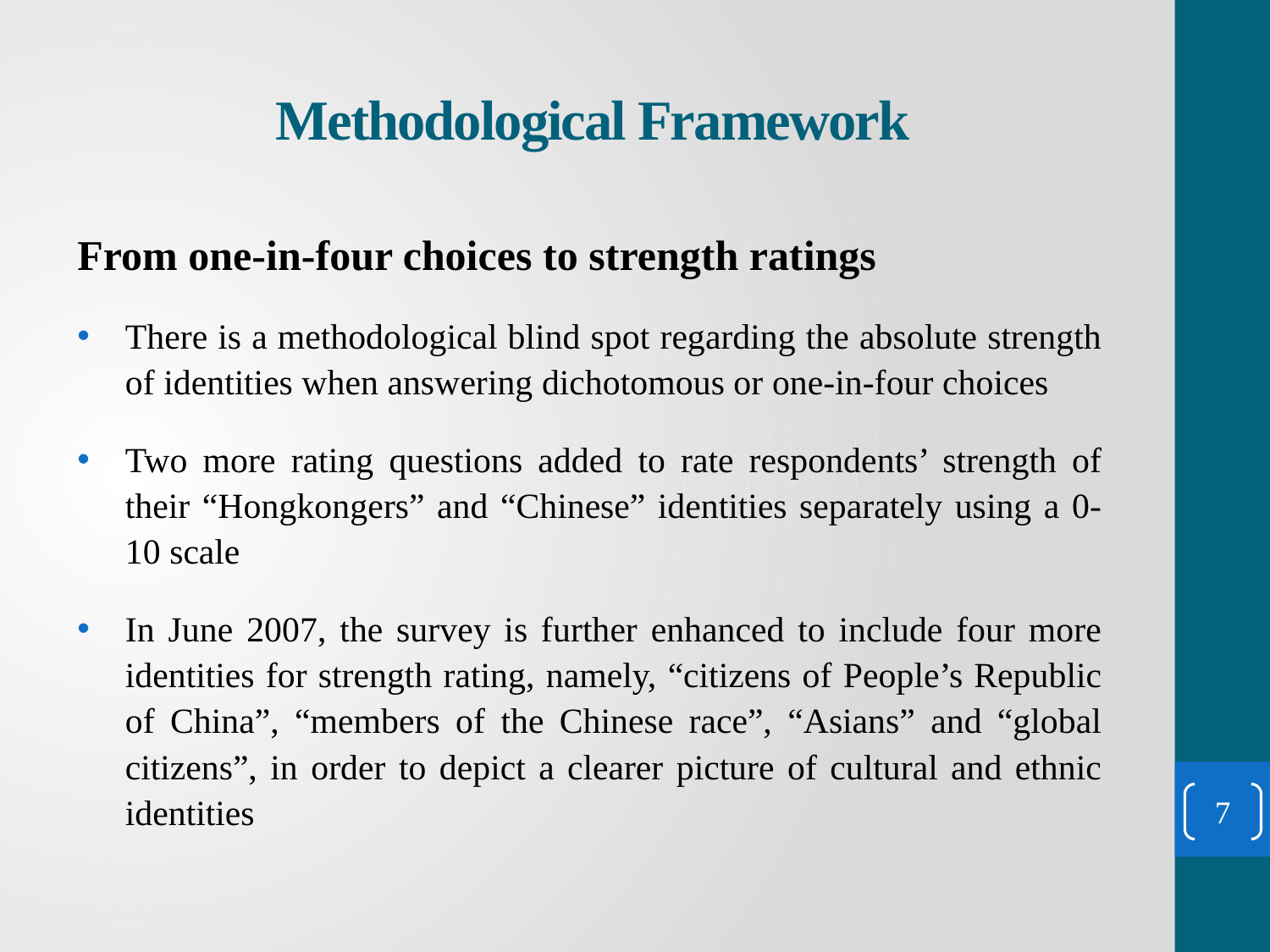

# Methodological Framework
From one-in-four choices to strength ratings
There is a methodological blind spot regarding the absolute strength of identities when answering dichotomous or one-in-four choices
Two more rating questions added to rate respondents’ strength of their “Hongkongers” and “Chinese” identities separately using a 0-10 scale
In June 2007, the survey is further enhanced to include four more identities for strength rating, namely, “citizens of People’s Republic of China”, “members of the Chinese race”, “Asians” and “global citizens”, in order to depict a clearer picture of cultural and ethnic identities

7